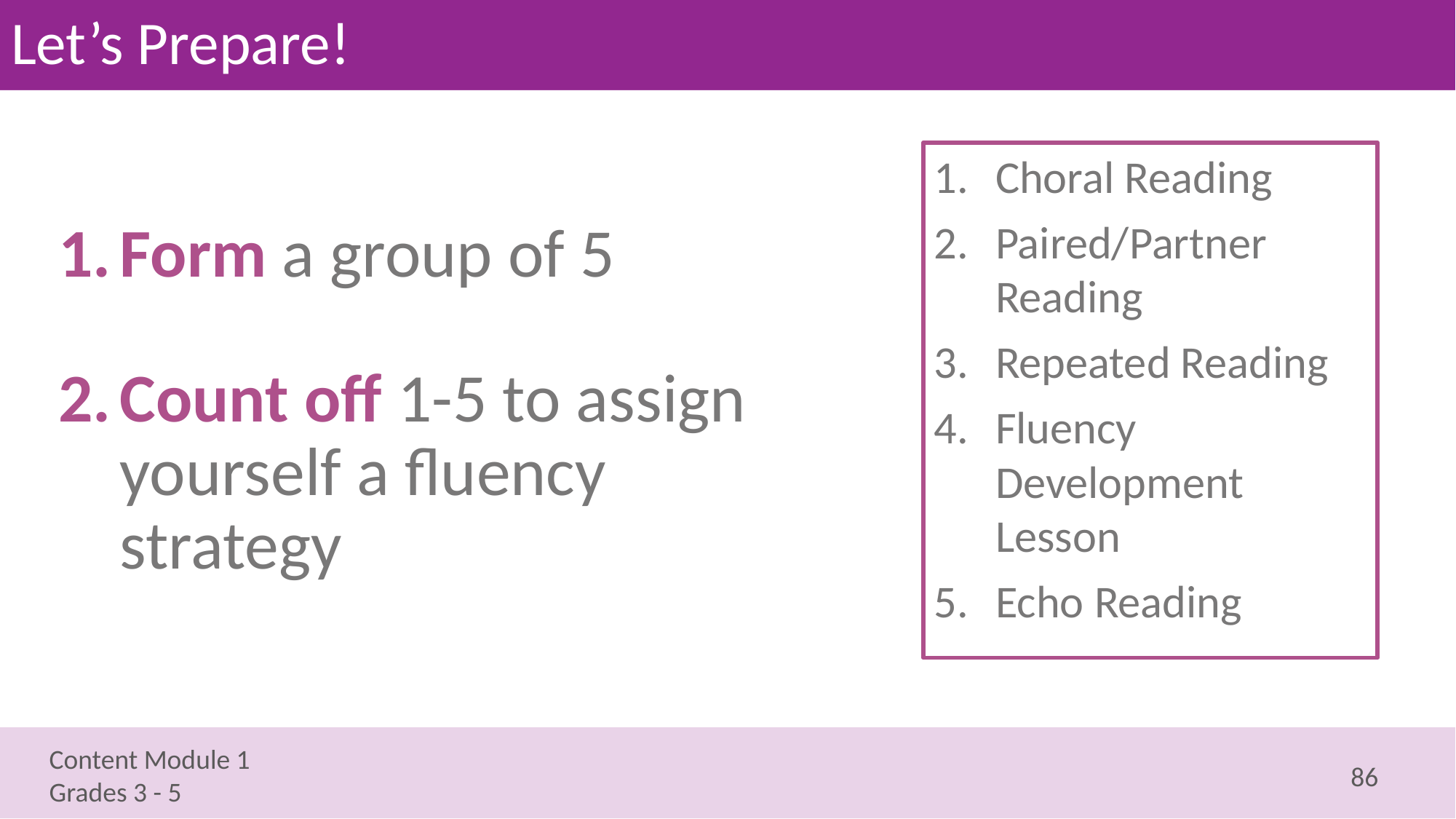

# Let’s Prepare!
Choral Reading
Paired/Partner Reading
Repeated Reading
Fluency Development Lesson
Echo Reading
Form a group of 5

Count off 1-5 to assign yourself a fluency strategy

86